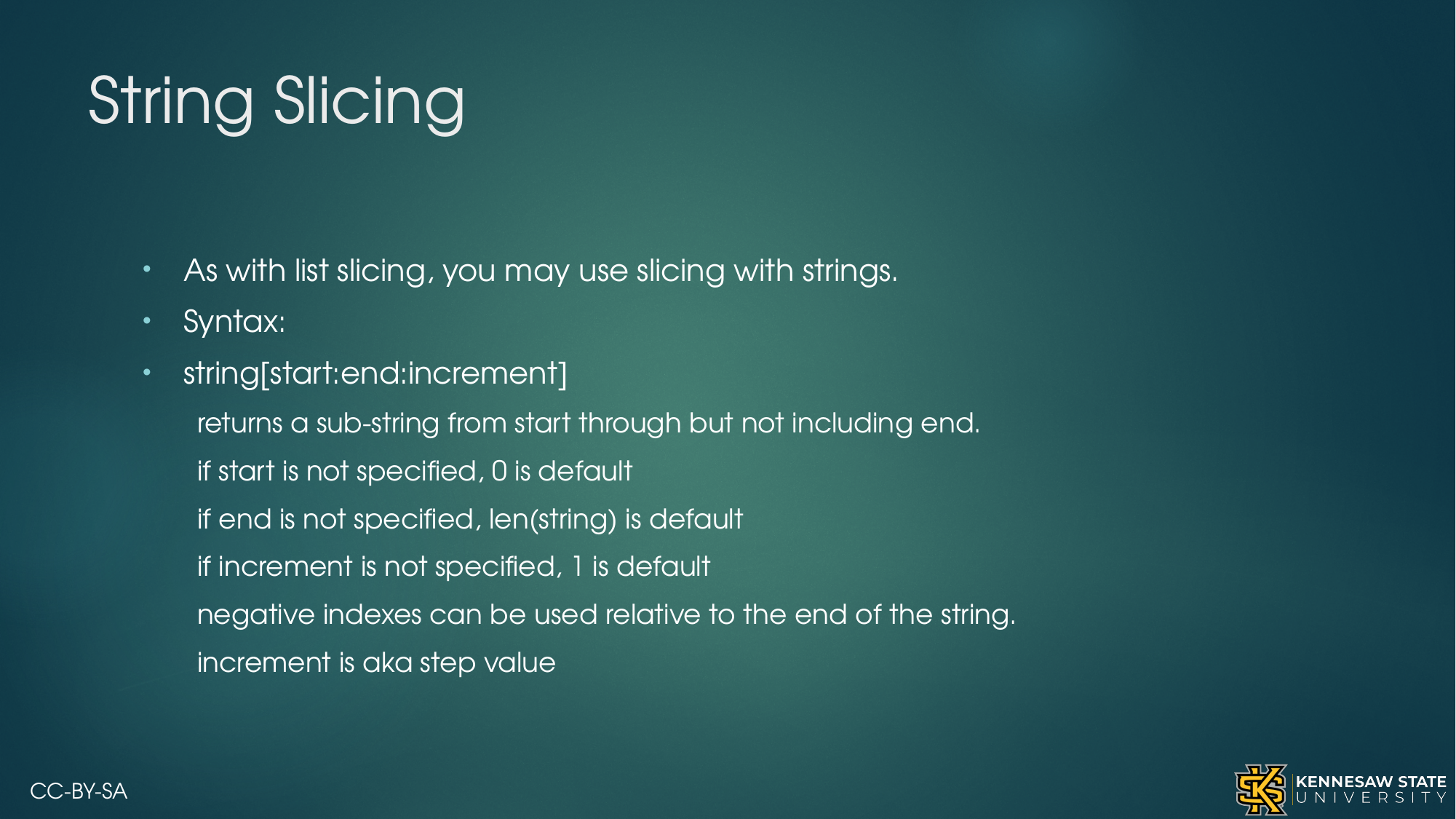

# String Slicing
As with list slicing, you may use slicing with strings.
Syntax:
string[start:end:increment]
returns a sub-string from start through but not including end.
if start is not specified, 0 is default
if end is not specified, len(string) is default
if increment is not specified, 1 is default
negative indexes can be used relative to the end of the string.
increment is aka step value